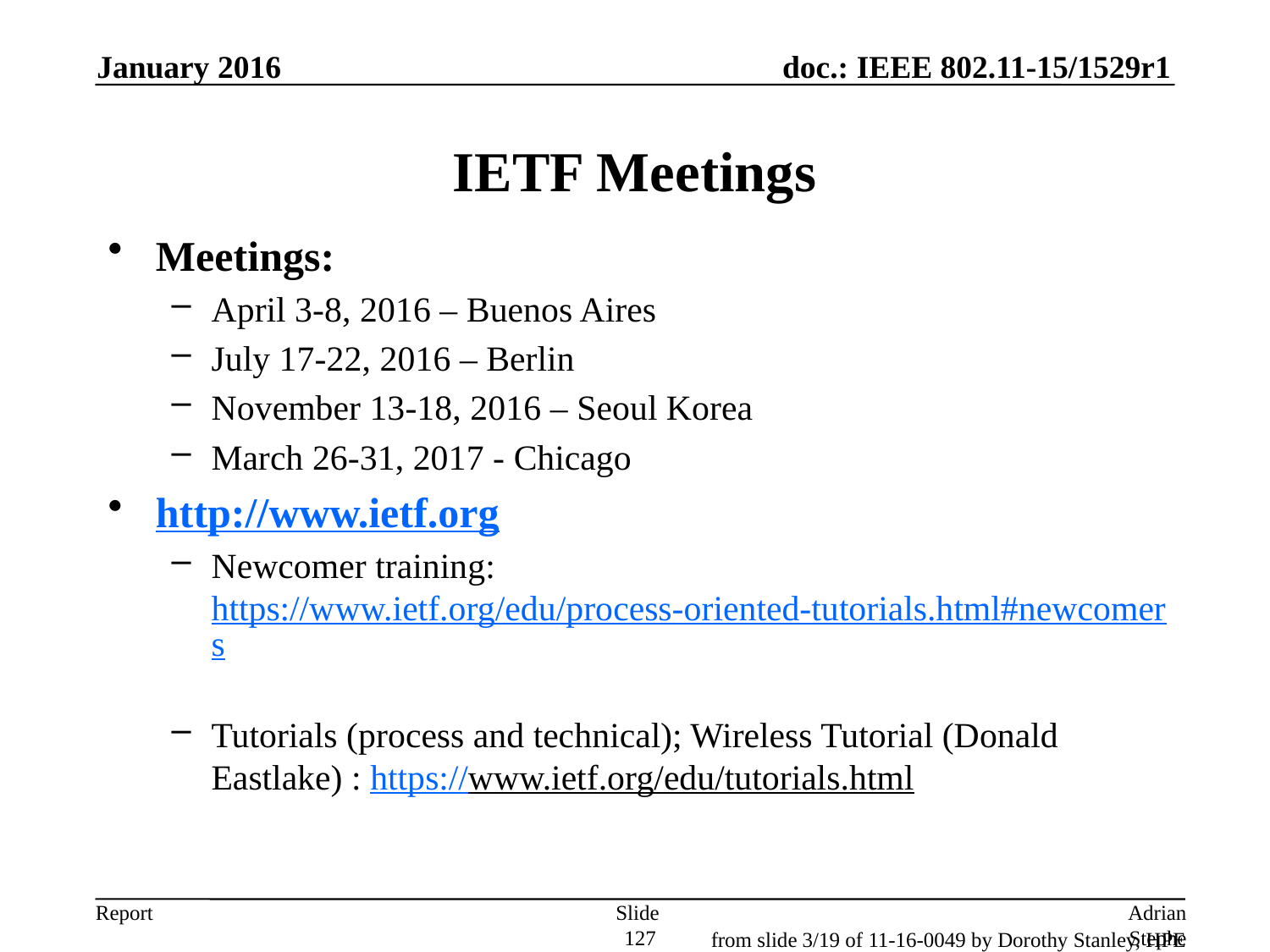

January 2016
# IETF Meetings
Meetings:
April 3-8, 2016 – Buenos Aires
July 17-22, 2016 – Berlin
November 13-18, 2016 – Seoul Korea
March 26-31, 2017 - Chicago
http://www.ietf.org
Newcomer training: https://www.ietf.org/edu/process-oriented-tutorials.html#newcomers
Tutorials (process and technical); Wireless Tutorial (Donald Eastlake) : https://www.ietf.org/edu/tutorials.html
Slide 127
Adrian Stephens, Intel Corporation
from slide 3/19 of 11-16-0049 by Dorothy Stanley, HPE